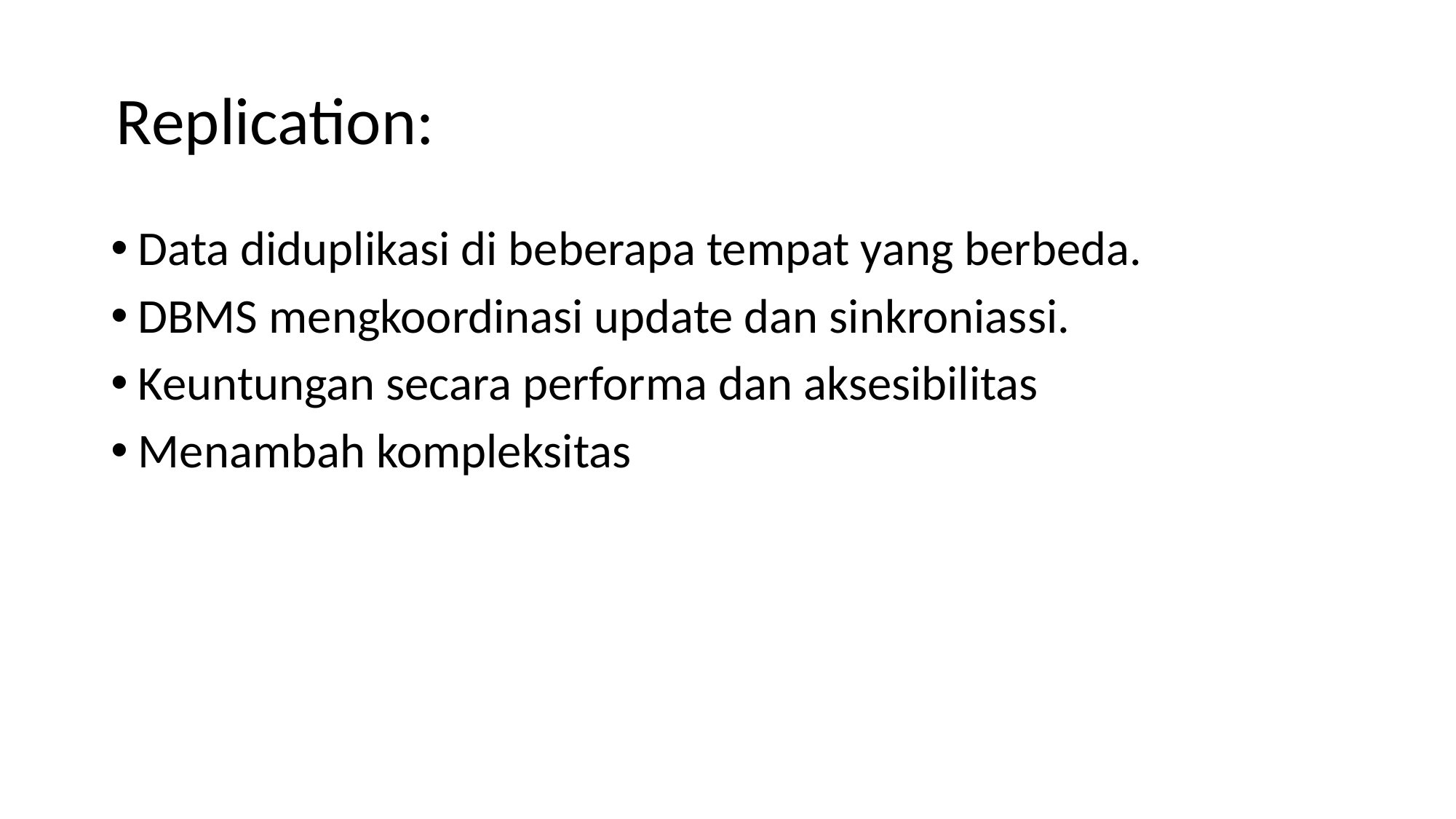

# Replication:
Data diduplikasi di beberapa tempat yang berbeda.
DBMS mengkoordinasi update dan sinkroniassi.
Keuntungan secara performa dan aksesibilitas
Menambah kompleksitas